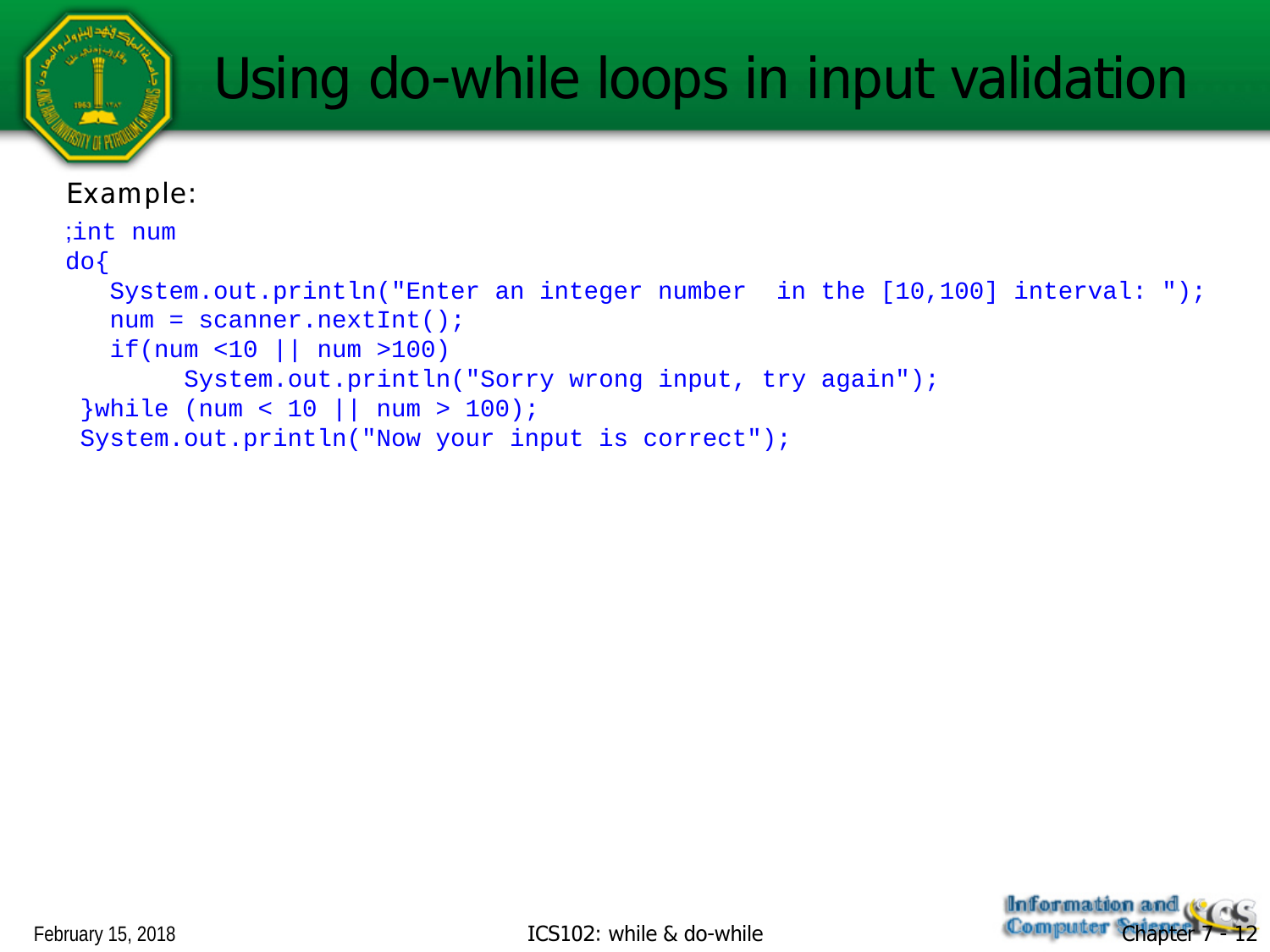

Using do-while loops in input validation
Example:
int num;
do{
   System.out.println("Enter an integer number  in the [10,100] interval: ");
   num = scanner.nextInt();
   if(num <10 || num >100)
        System.out.println("Sorry wrong input, try again");
 }while (num < 10 || num > 100);
 System.out.println("Now your input is correct");
February 15, 2018
ICS102: while & do-while
Chapter 7 - 12